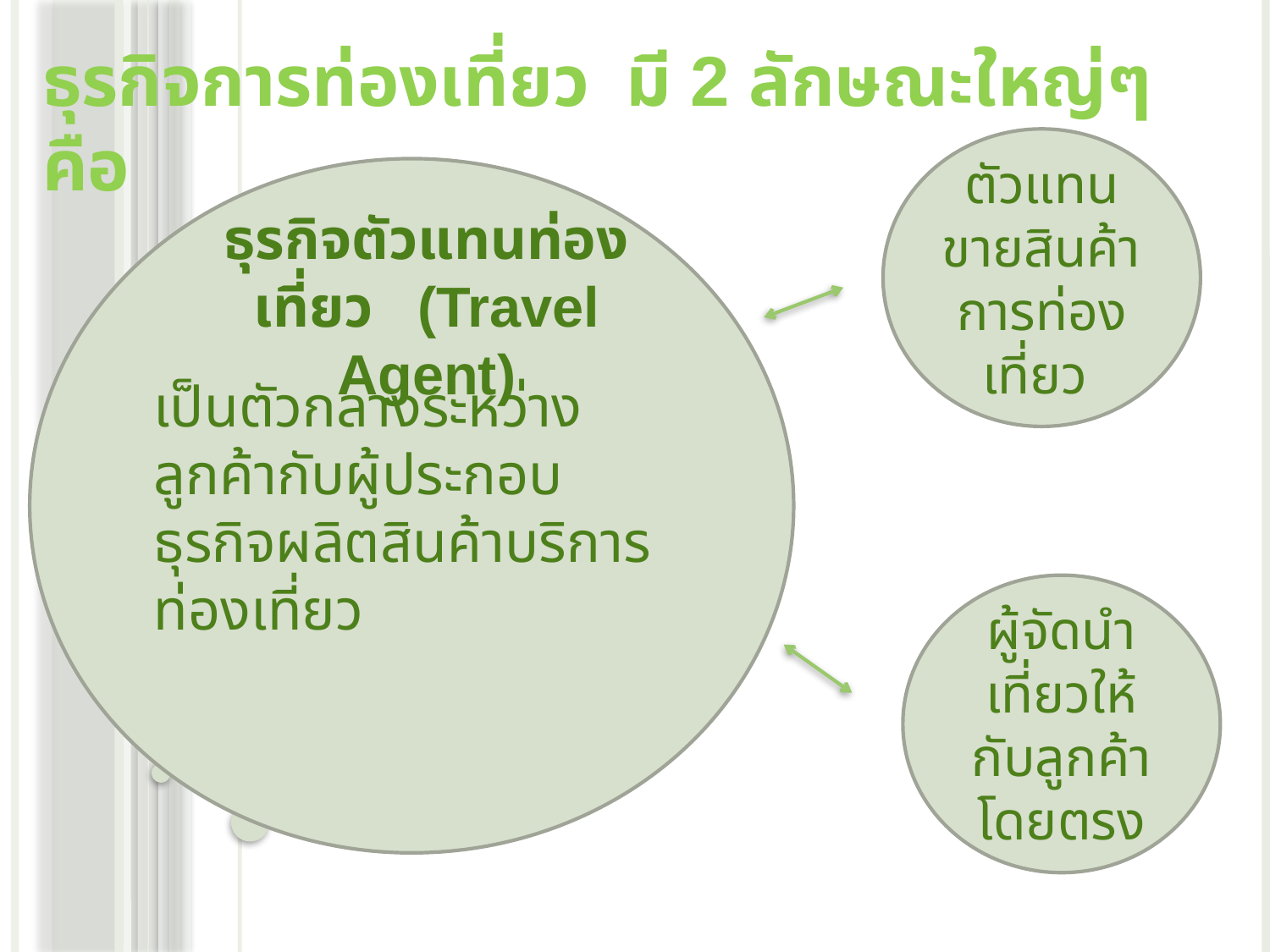

ธุรกิจการท่องเที่ยว  มี 2 ลักษณะใหญ่ๆ คือ

ตัวแทนขายสินค้าการท่องเที่ยว
เป็นตัวกลางระหว่างลูกค้ากับผู้ประกอบธุรกิจผลิตสินค้าบริการท่องเที่ยว
ธุรกิจตัวแทนท่องเที่ยว   (Travel Agent)
ผู้จัดนำเที่ยวให้กับลูกค้าโดยตรง